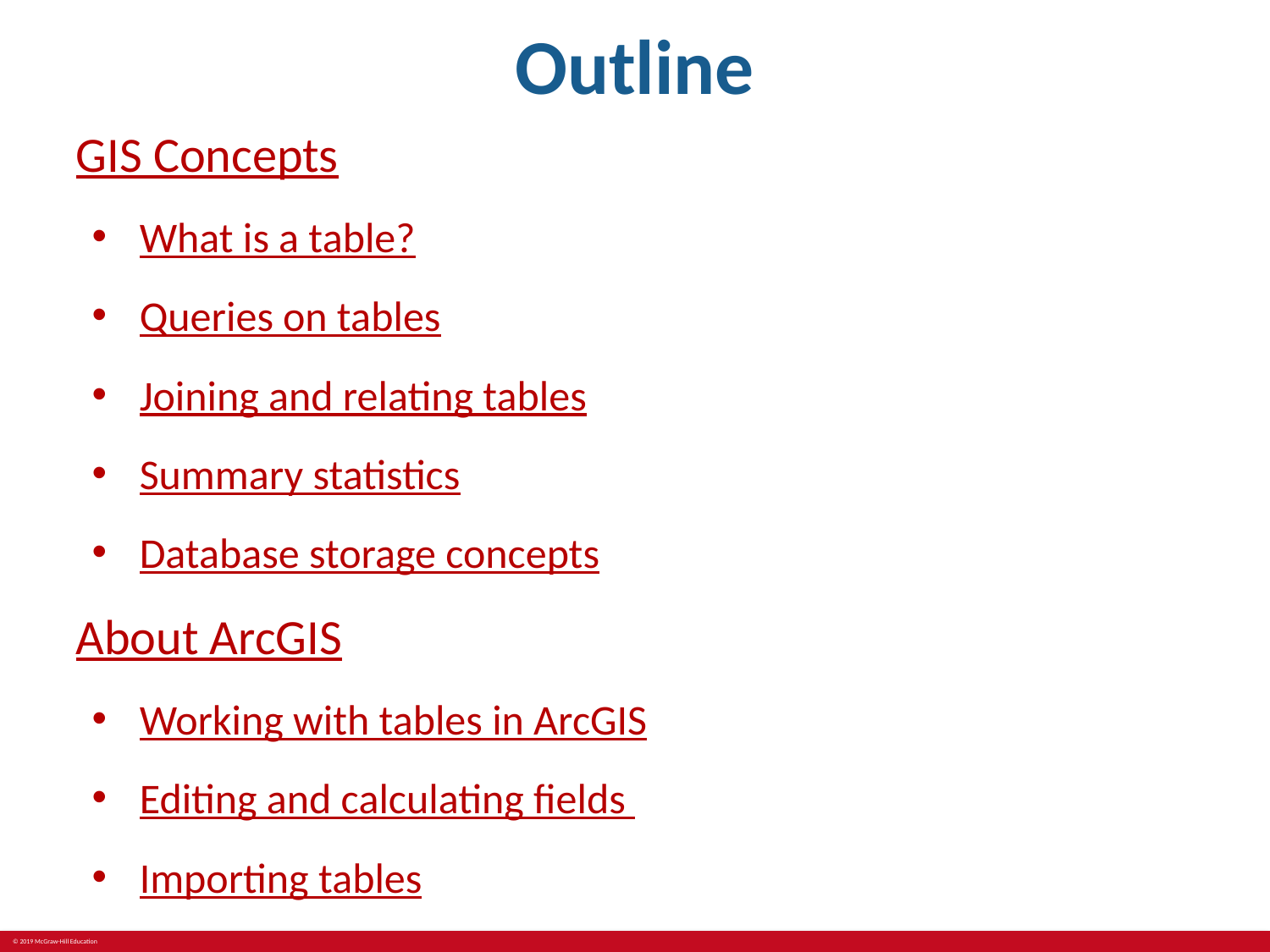

# Outline
GIS Concepts
What is a table?
Queries on tables
Joining and relating tables
Summary statistics
Database storage concepts
About ArcGIS
Working with tables in ArcGIS
Editing and calculating fields
Importing tables